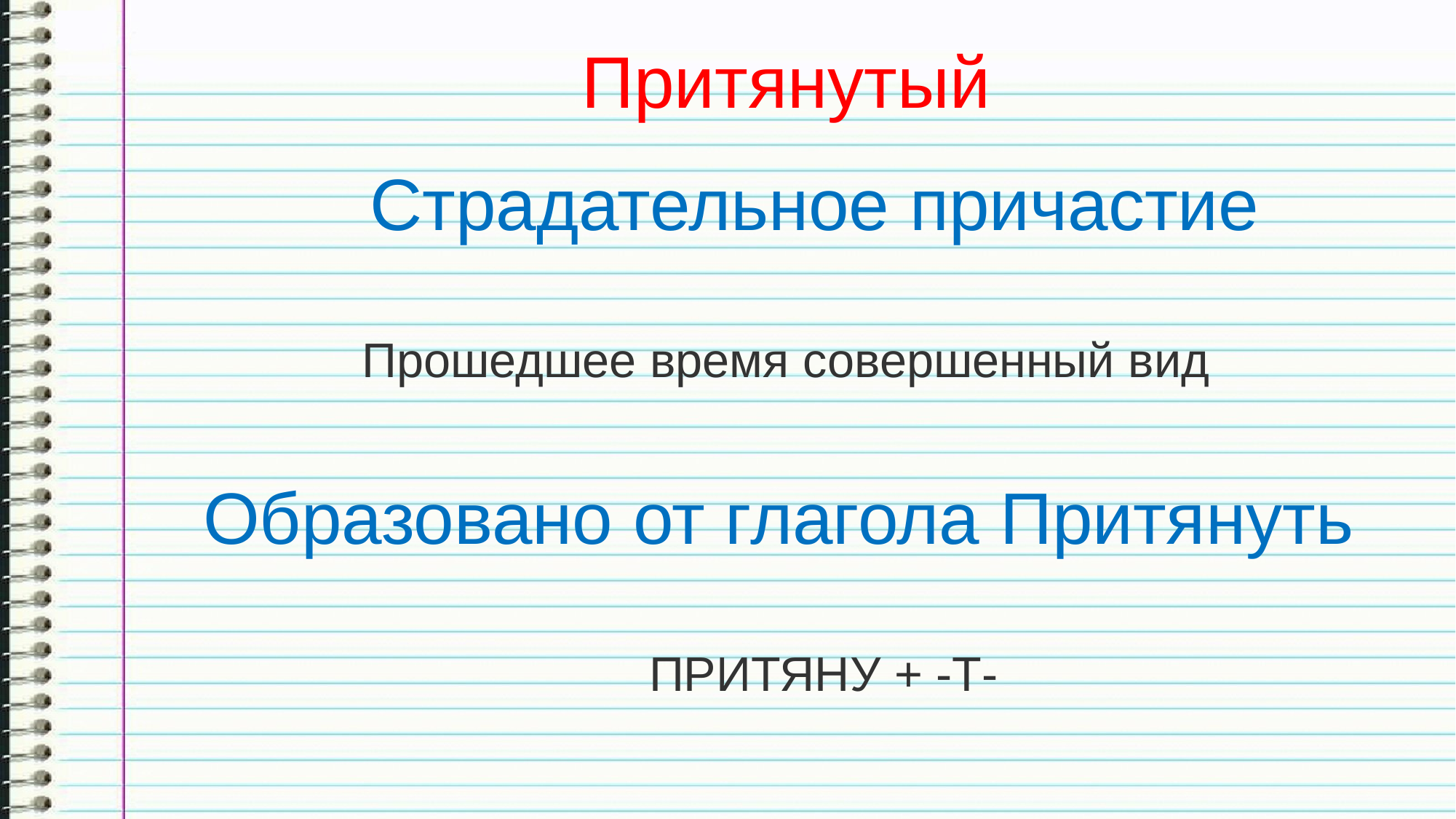

Притянутый
Страдательное причастие
Прошедшее время совершенный вид
Образовано от глагола Притянуть
ПРИТЯНУ + -Т-